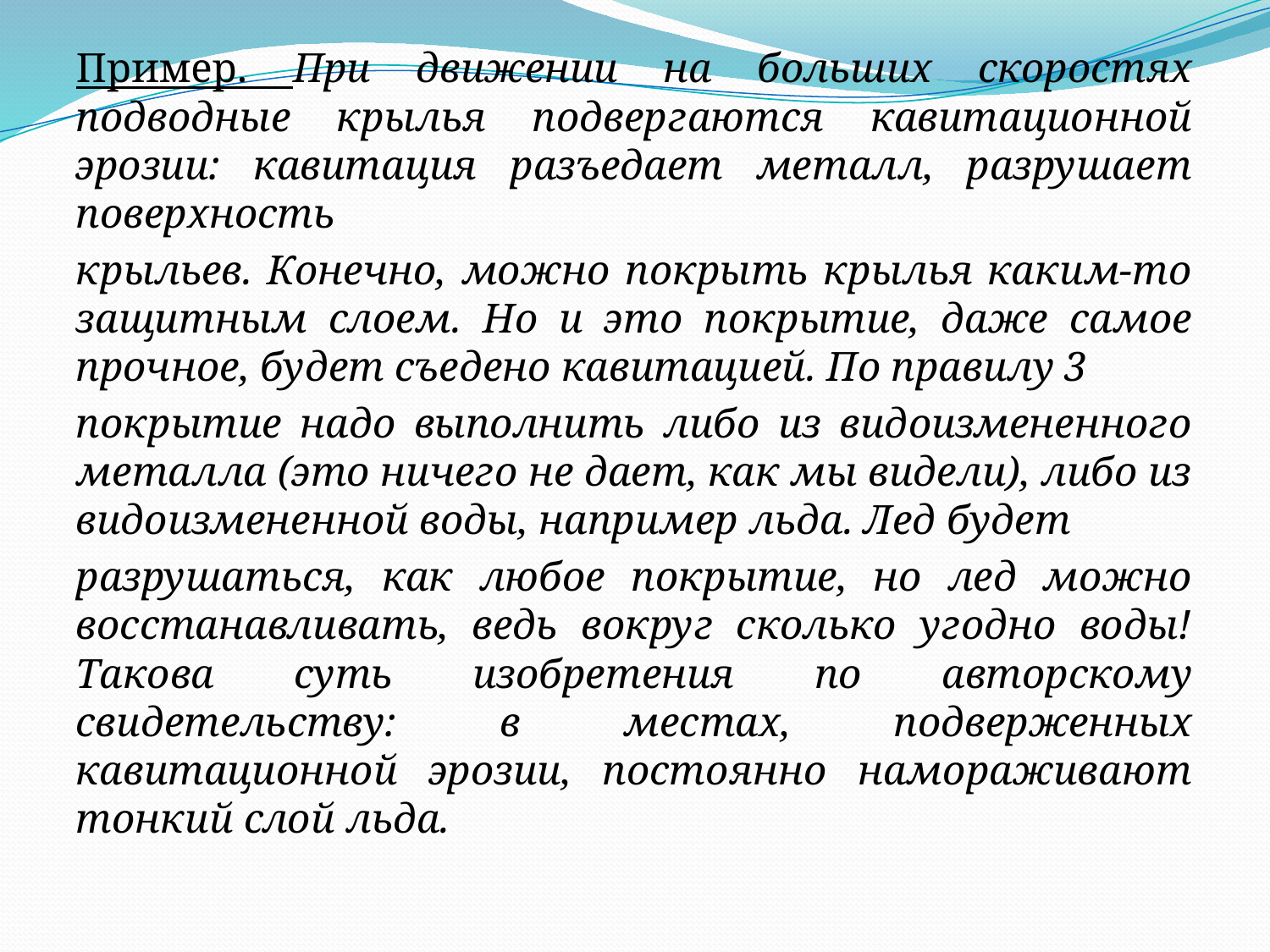

Пример. При движении на больших скоростях подводные крылья подвергаются кавитационной эрозии: кавитация разъедает металл, разрушает поверхность
крыльев. Конечно, можно покрыть крылья каким-то защитным слоем. Но и это покрытие, даже самое прочное, будет съедено кавитацией. По правилу 3
покрытие надо выполнить либо из видоизмененного металла (это ничего не дает, как мы видели), либо из видоизмененной воды, например льда. Лед будет
разрушаться, как любое покрытие, но лед можно восстанавливать, ведь вокруг сколько угодно воды! Такова суть изобретения по авторскому свидетельству: в местах, подверженных кавитационной эрозии, постоянно намораживают тонкий слой льда.